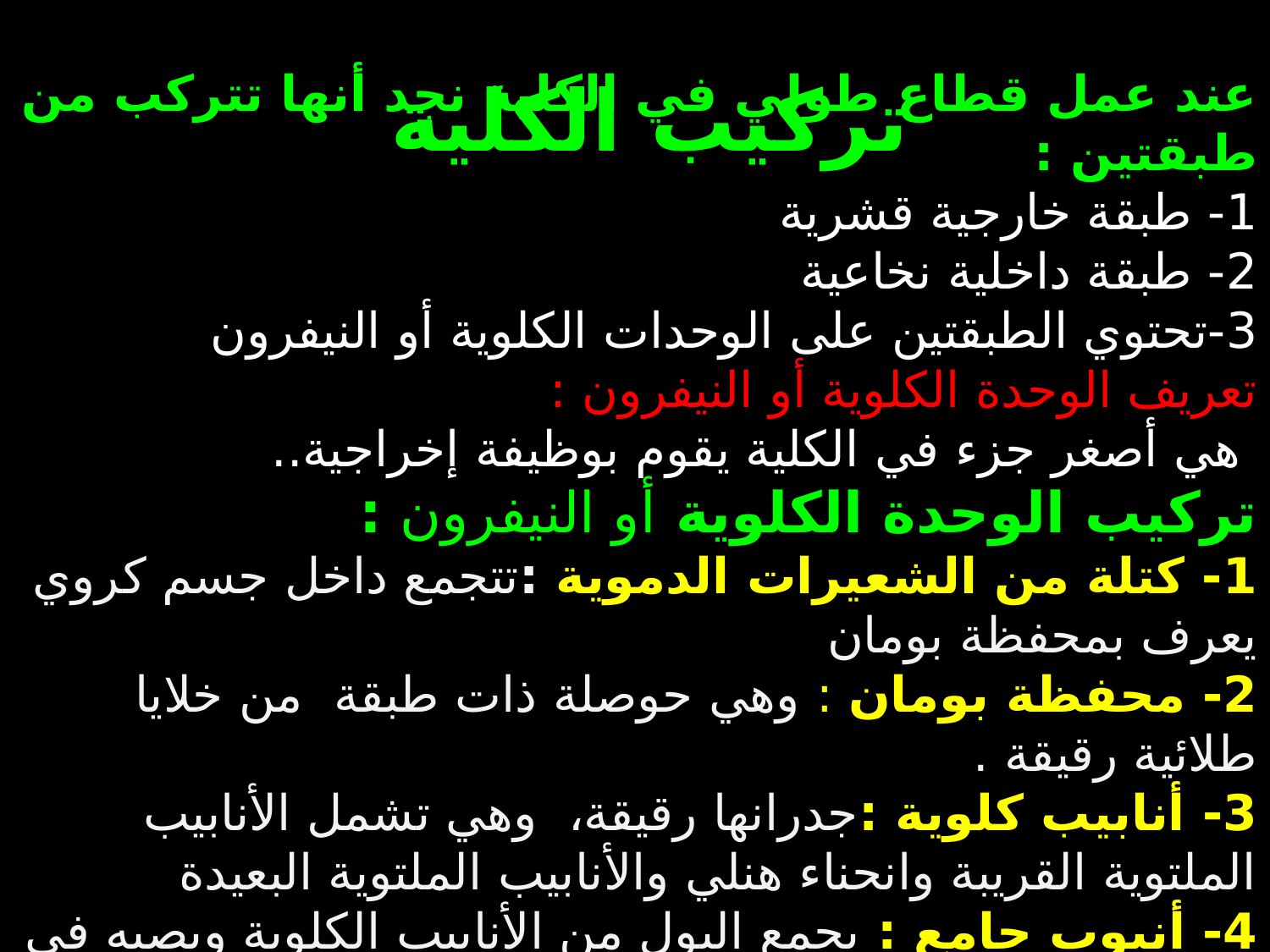

# تركيب الكلية
عند عمل قطاع طولي في الكلية نجد أنها تتركب من طبقتين :
1- طبقة خارجية قشرية
2- طبقة داخلية نخاعية
3-تحتوي الطبقتين على الوحدات الكلوية أو النيفرون
تعريف الوحدة الكلوية أو النيفرون :
 هي أصغر جزء في الكلية يقوم بوظيفة إخراجية..
تركيب الوحدة الكلوية أو النيفرون :
1- كتلة من الشعيرات الدموية :تتجمع داخل جسم كروي يعرف بمحفظة بومان
2- محفظة بومان : وهي حوصلة ذات طبقة  من خلايا طلائية رقيقة .
3- أنابيب كلوية :جدرانها رقيقة،  وهي تشمل الأنابيب الملتوية القريبة وانحناء هنلي والأنابيب الملتوية البعيدة
4- أنبوب جامع : يجمع البول من الأنابيب الكلوية ويصبه في حوض الكلية .